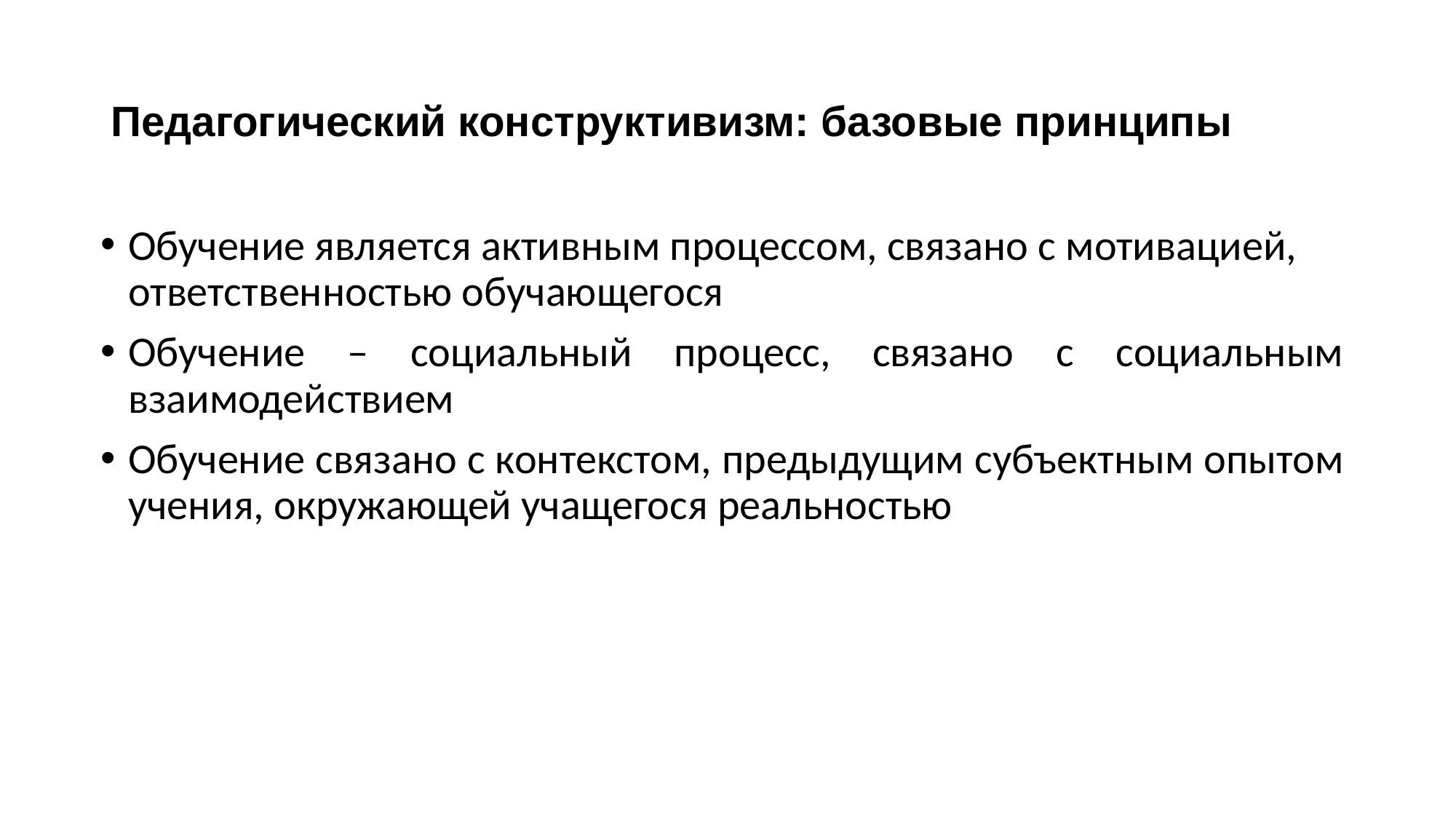

# Педагогический конструктивизм: базовые принципы
Обучение является активным процессом, связано с мотивацией, ответственностью обучающегося
Обучение – социальный процесс, связано с социальным взаимодействием
Обучение связано с контекстом, предыдущим субъектным опытом учения, окружающей учащегося реальностью